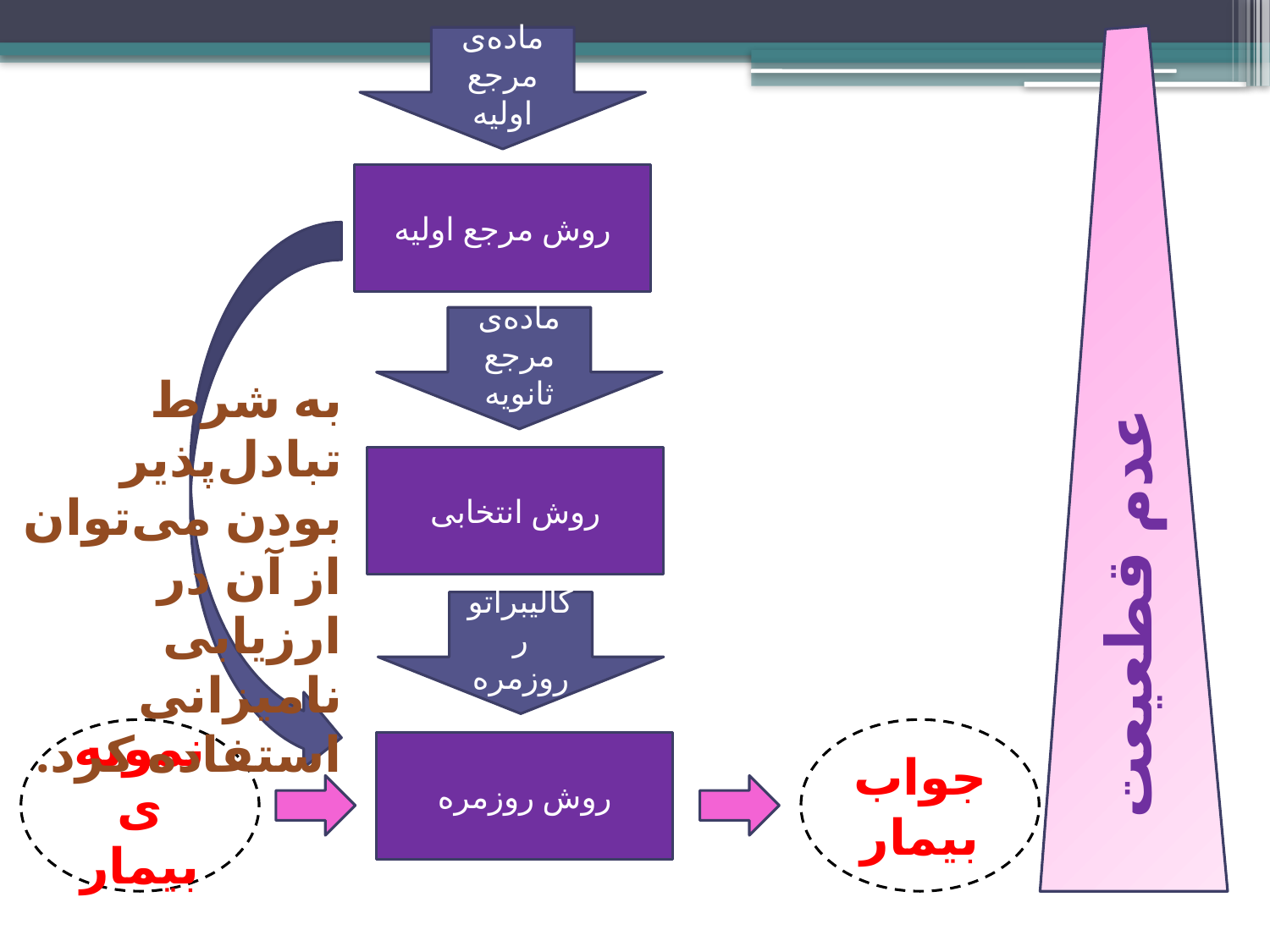

ماده‌ی
مرجع اولیه
روش مرجع اولیه

ماده‌ی
مرجع ثانویه
به شرط تبادل‌پذیر بودن می‌توان از آن در ارزیابی نامیزانی استفاده کرد.
عدم قطعیعت
روش انتخابی
کالیبراتور روزمره
نمونه‌ی بیمار
جواب بیمار
روش روزمره